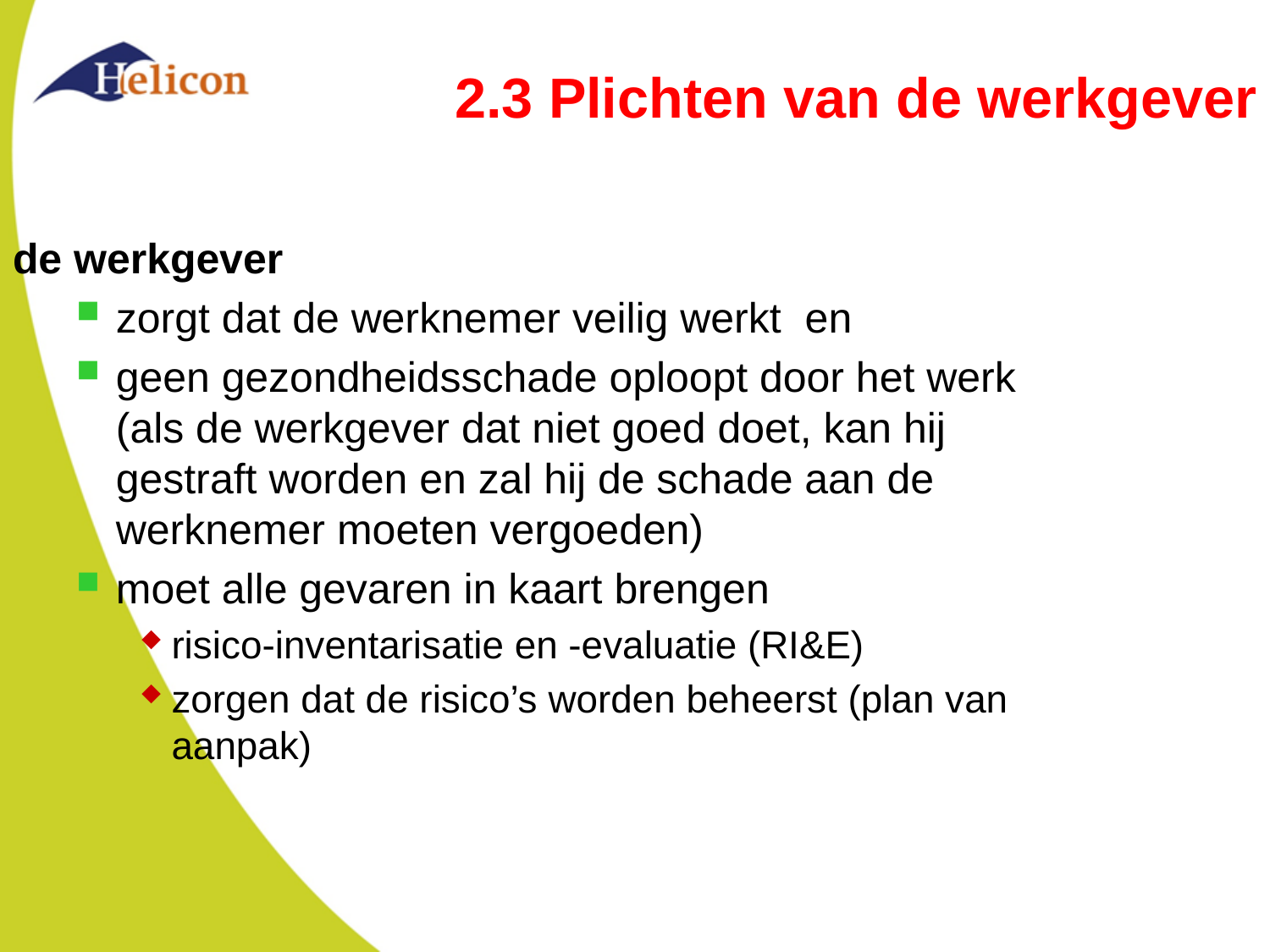

2.3 Plichten van de werkgever
de werkgever
zorgt dat de werknemer veilig werkt  en
geen gezondheidsschade oploopt door het werk
(als de werkgever dat niet goed doet, kan hij gestraft worden en zal hij de schade aan de werknemer moeten vergoeden)
moet alle gevaren in kaart brengen
risico-inventarisatie en -evaluatie (RI&E)
zorgen dat de risico’s worden beheerst (plan van aanpak)